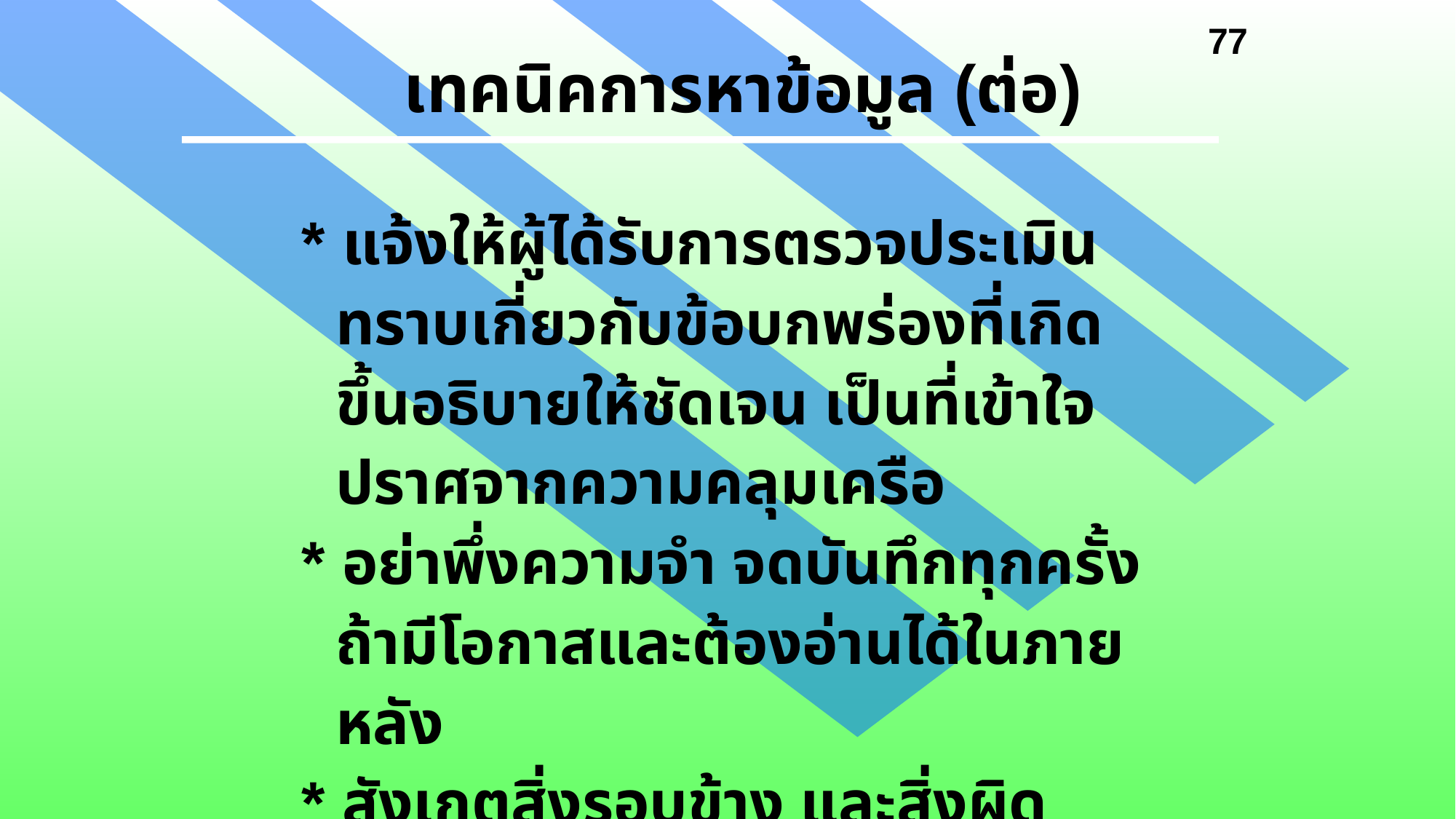

77
เทคนิคการหาข้อมูล (ต่อ)

* แจ้งให้ผู้ได้รับการตรวจประเมิน ทราบเกี่ยวกับข้อบกพร่องที่เกิดขึ้นอธิบายให้ชัดเจน เป็นที่เข้าใจ ปราศจากความคลุมเครือ
* อย่าพึ่งความจำ จดบันทึกทุกครั้งถ้ามีโอกาสและต้องอ่านได้ในภายหลัง
* สังเกตสิ่งรอบข้าง และสิ่งผิดปกติที่เกิดขึ้น